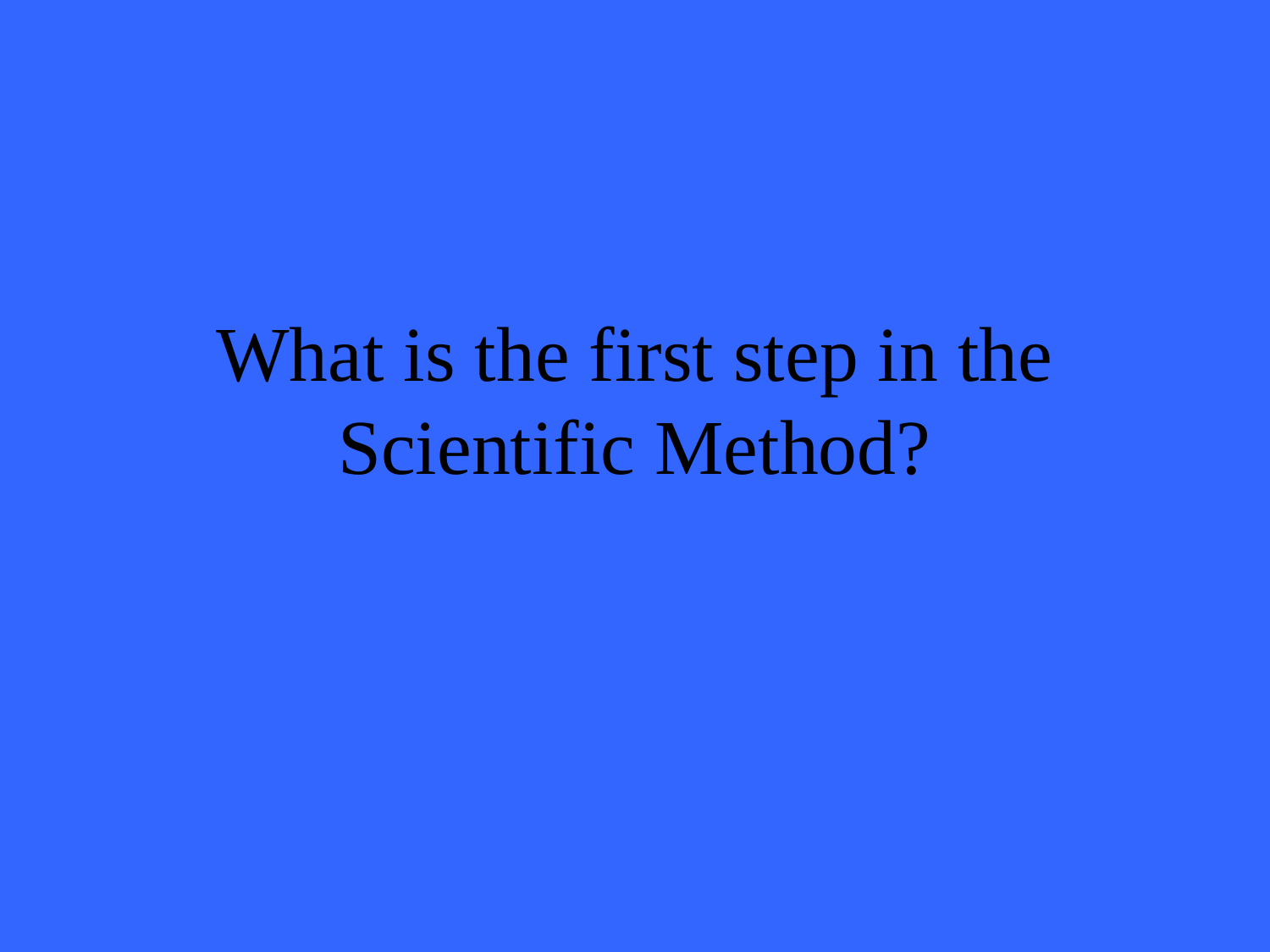

# What is the first step in the Scientific Method?